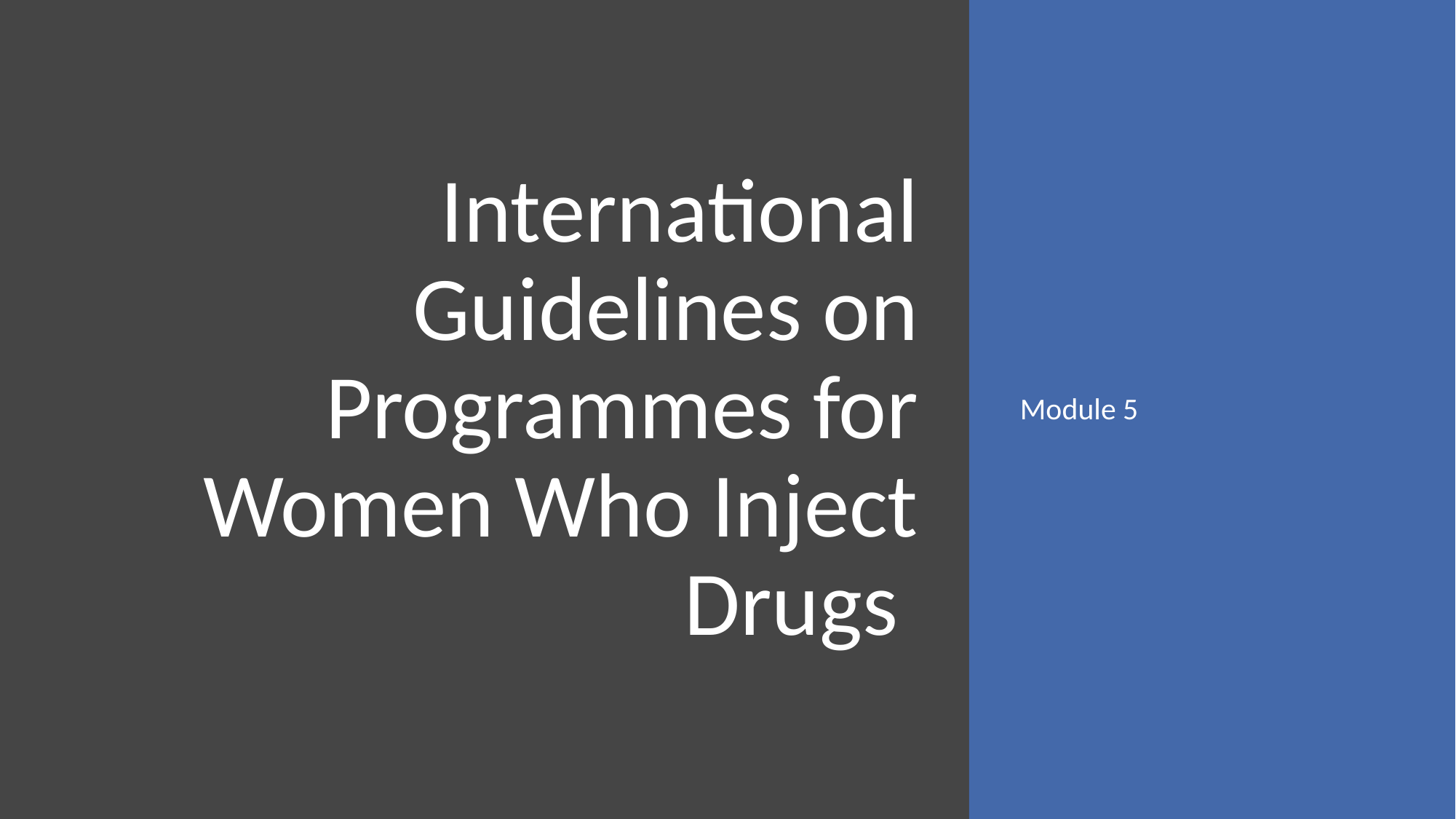

# International Guidelines on Programmes for Women Who Inject Drugs
Module 5
1